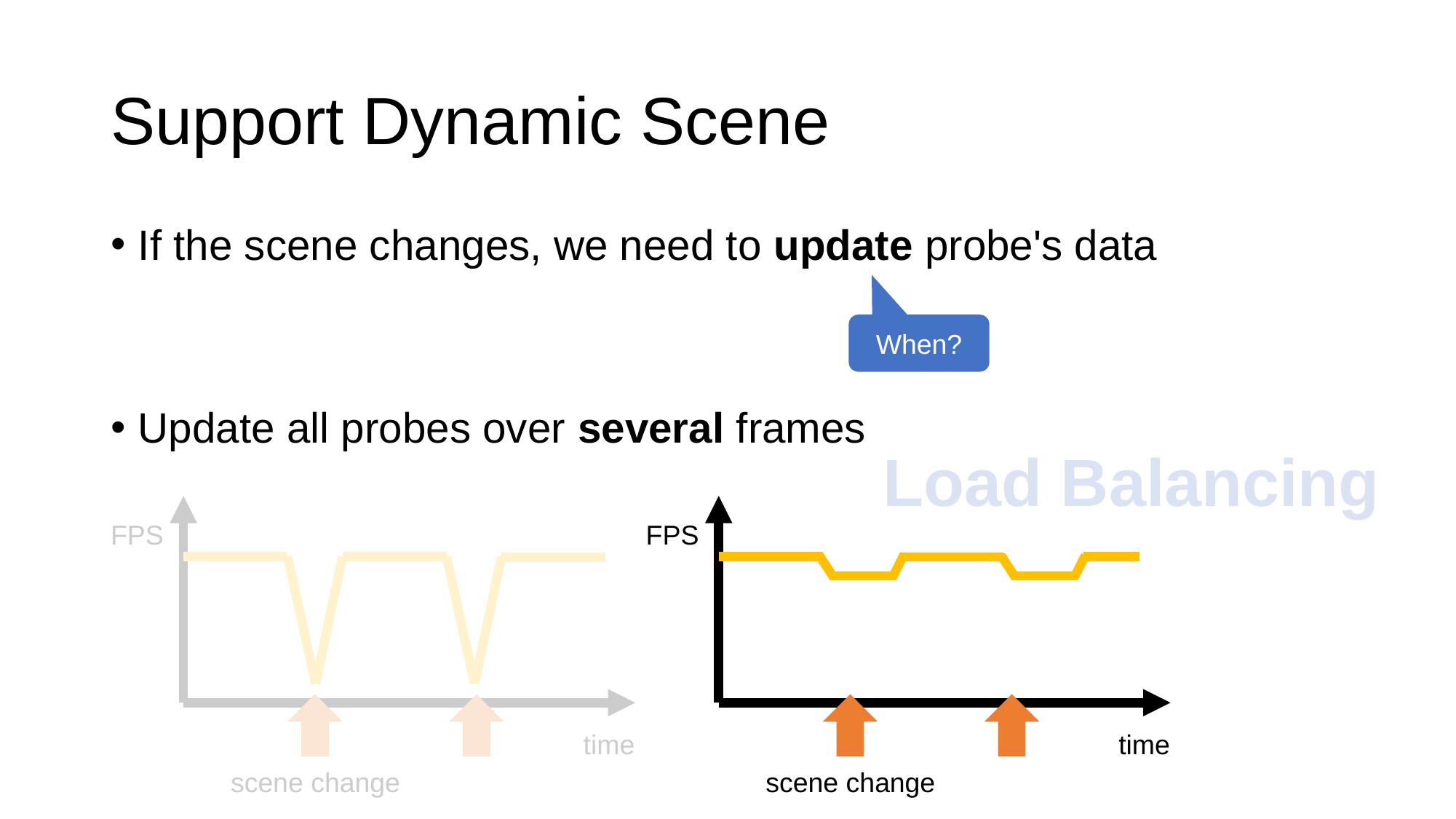

# Support Dynamic Scene
If the scene changes, we need to update probe's data

Update all probes over several frames
When?
Load Balancing

FPS

time
scene change
FPS

time
scene change